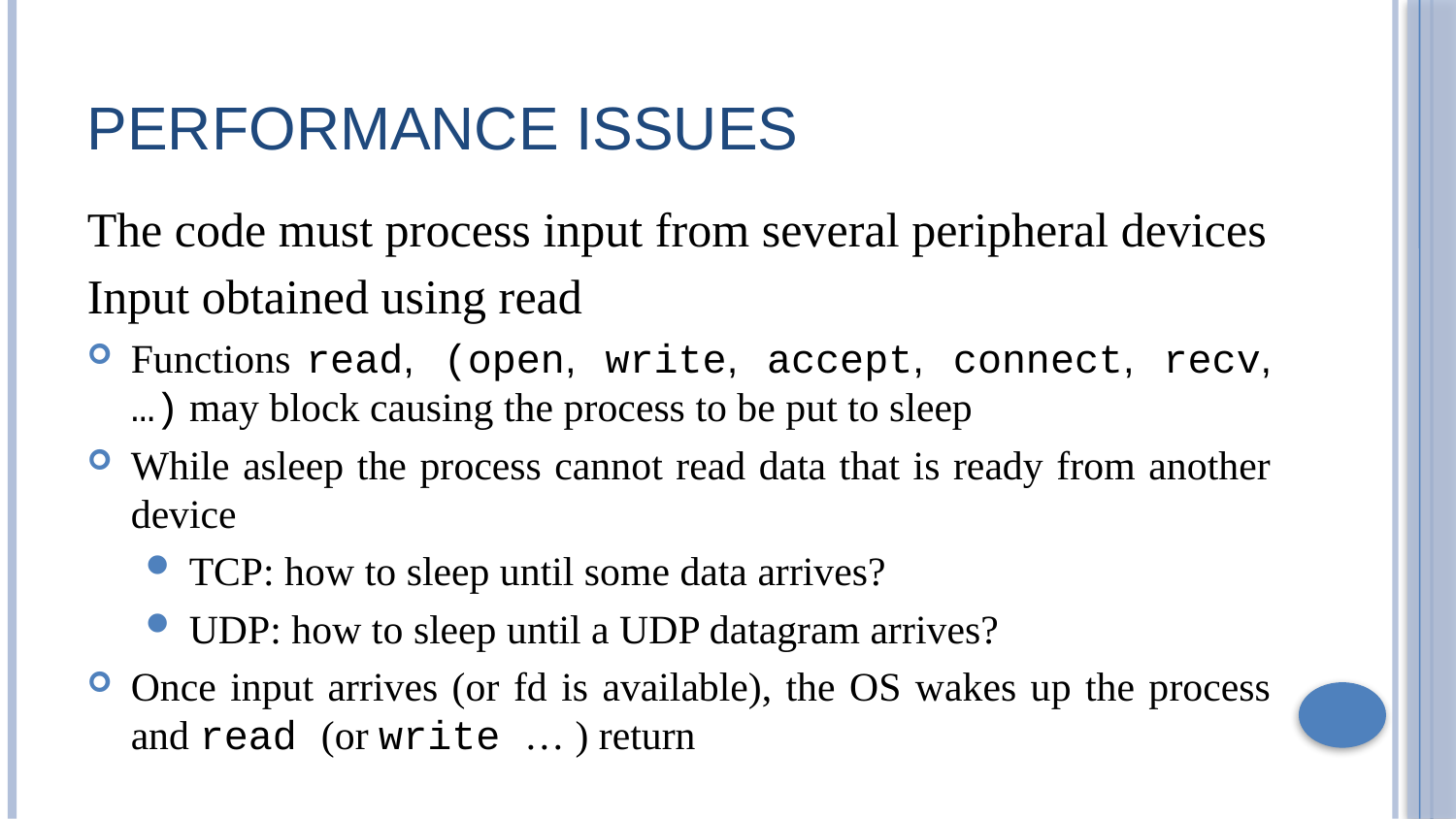

# Performance Issues
The code must process input from several peripheral devices
Input obtained using read
Functions read, (open, write, accept, connect, recv, …) may block causing the process to be put to sleep
While asleep the process cannot read data that is ready from another device
TCP: how to sleep until some data arrives?
UDP: how to sleep until a UDP datagram arrives?
Once input arrives (or fd is available), the OS wakes up the process and read (or write … ) return